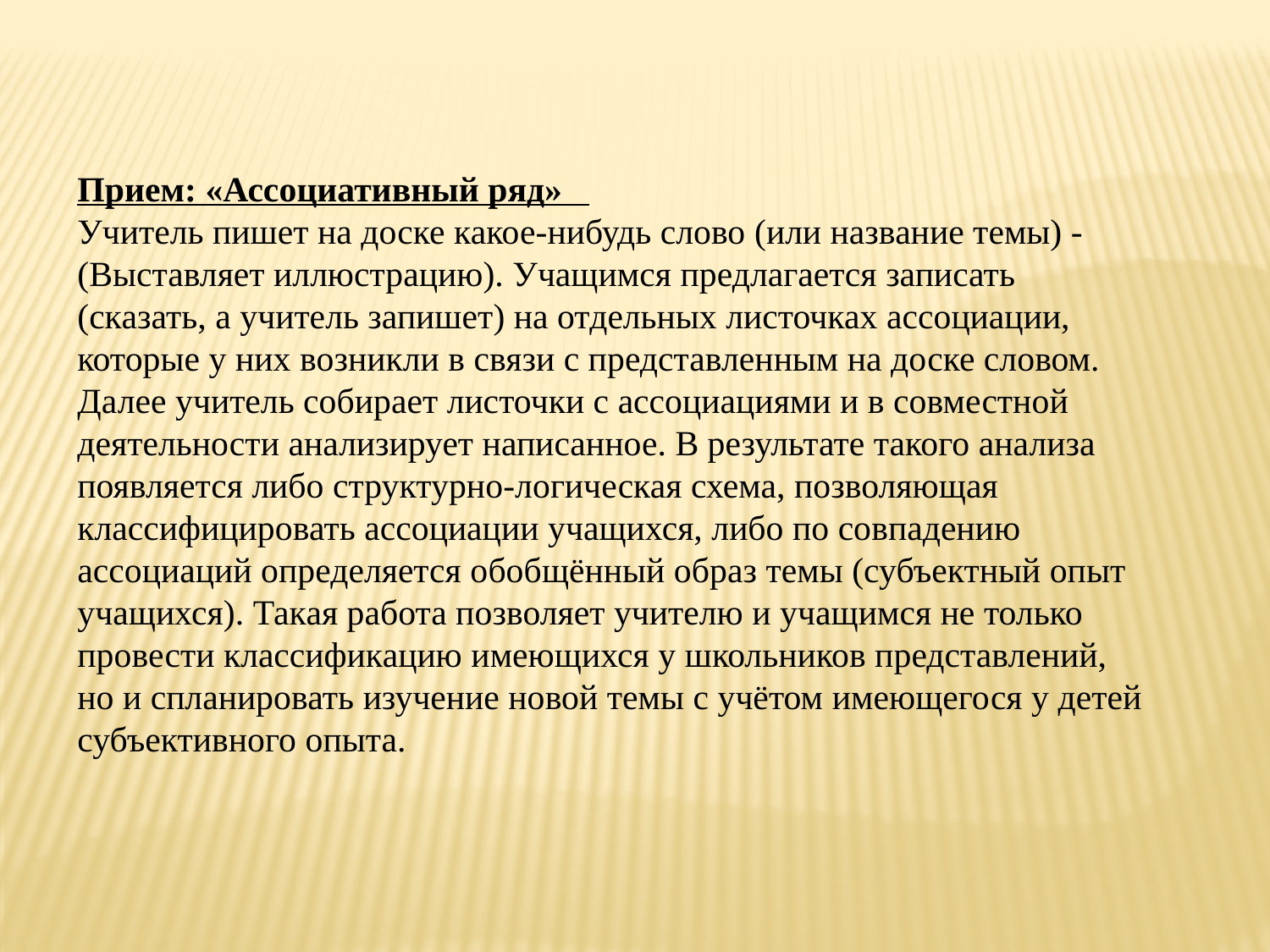

Прием: «Ассоциативный ряд»
Учитель пишет на доске какое-нибудь слово (или название темы) - (Выставляет иллюстрацию). Учащимся предлагается записать (сказать, а учитель запишет) на отдельных листочках ассоциации, которые у них возникли в связи с представленным на доске словом. Далее учитель собирает листочки с ассоциациями и в совместной деятельности анализирует написанное. В результате такого анализа появляется либо структурно-логическая схема, позволяющая классифицировать ассоциации учащихся, либо по совпадению ассоциаций определяется обобщённый образ темы (субъектный опыт учащихся). Такая работа позволяет учителю и учащимся не только провести классификацию имеющихся у школьников представлений, но и спланировать изучение новой темы с учётом имеющегося у детей субъективного опыта.